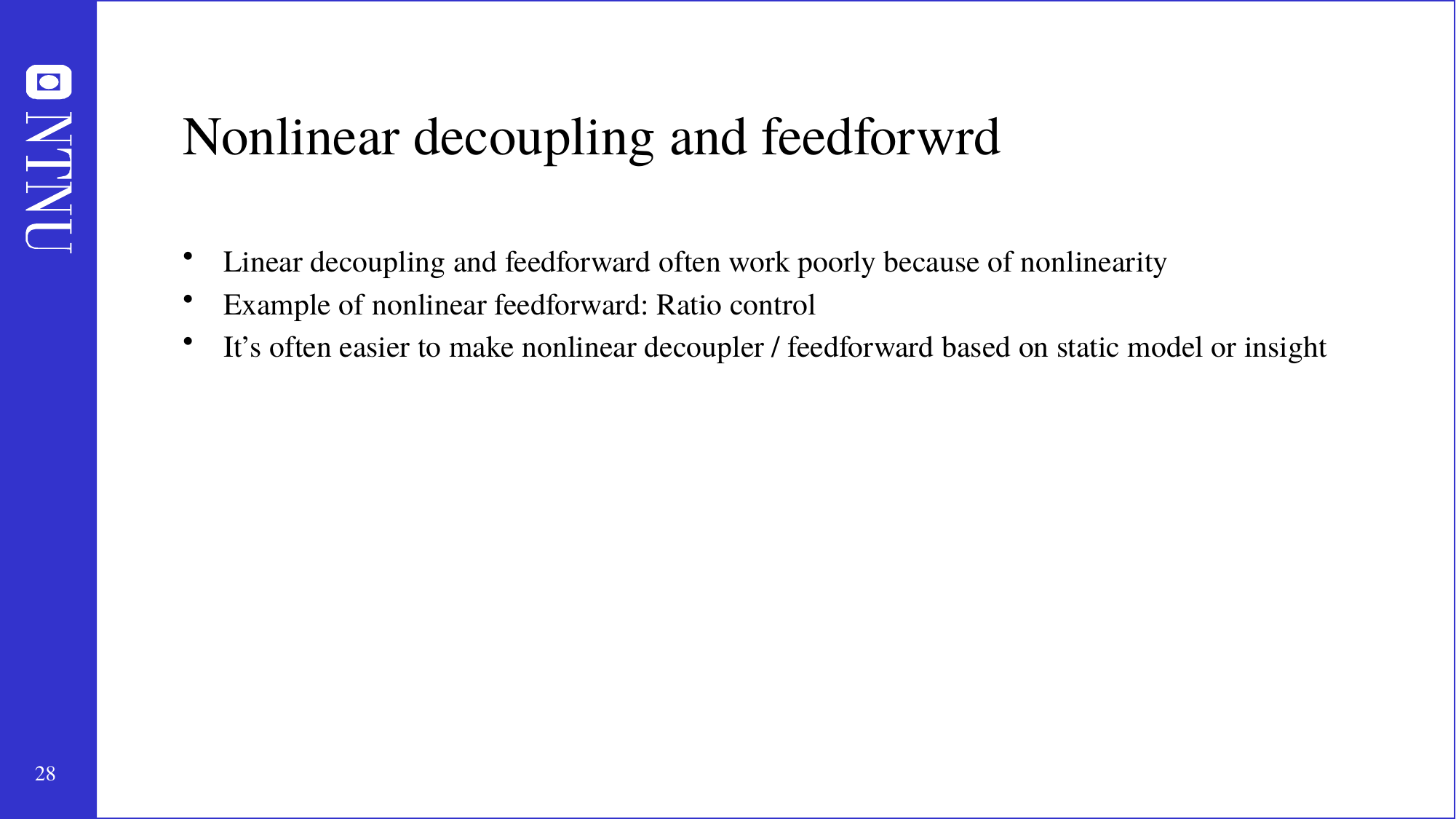

# Nonlinear decoupling and feedforwrd
Linear decoupling and feedforward often work poorly because of nonlinearity
Example of nonlinear feedforward: Ratio control
It’s often easier to make nonlinear decoupler / feedforward based on static model or insight